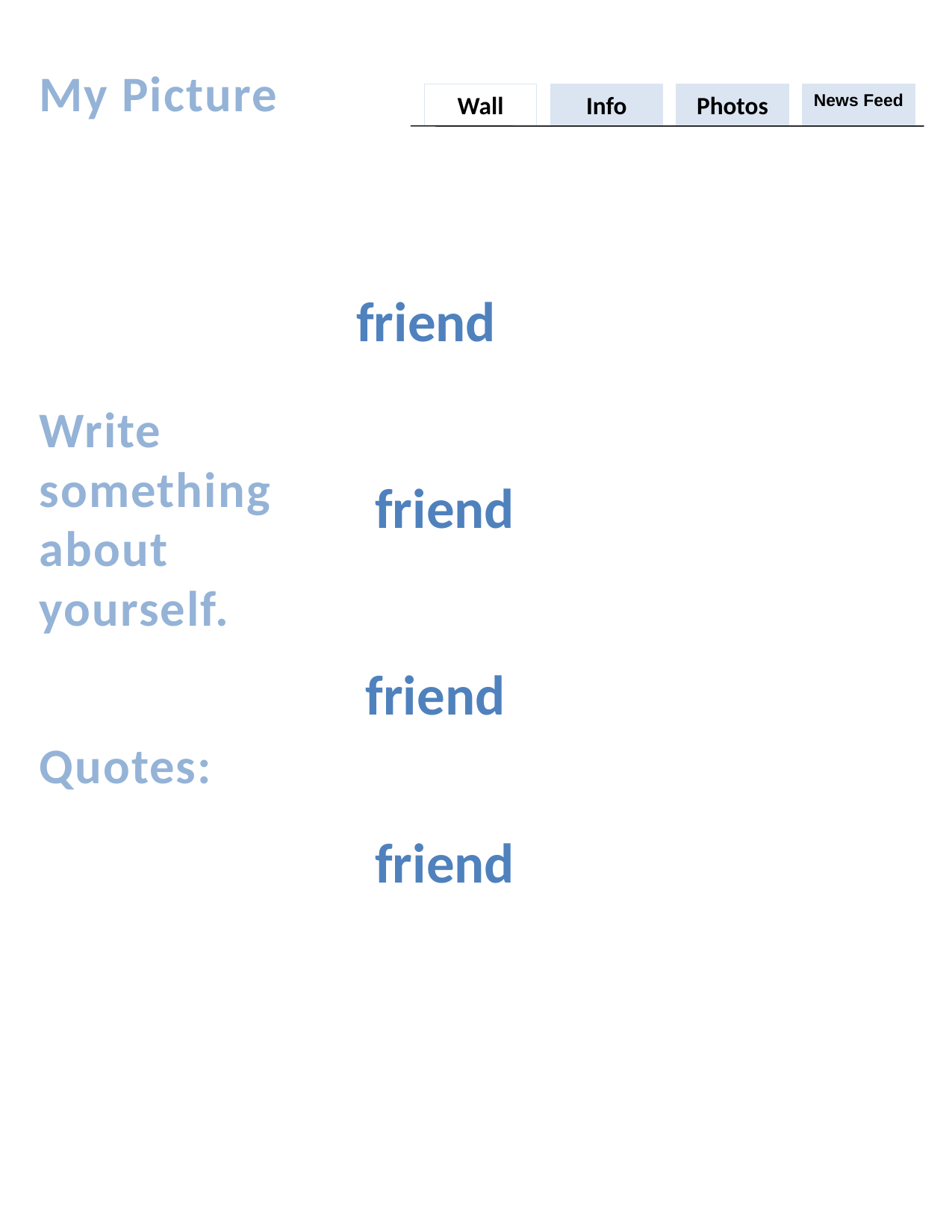

My Picture
Wall
Info
Photos
News Feed
friend
Write something
about yourself.
friend
friend
Quotes:
friend